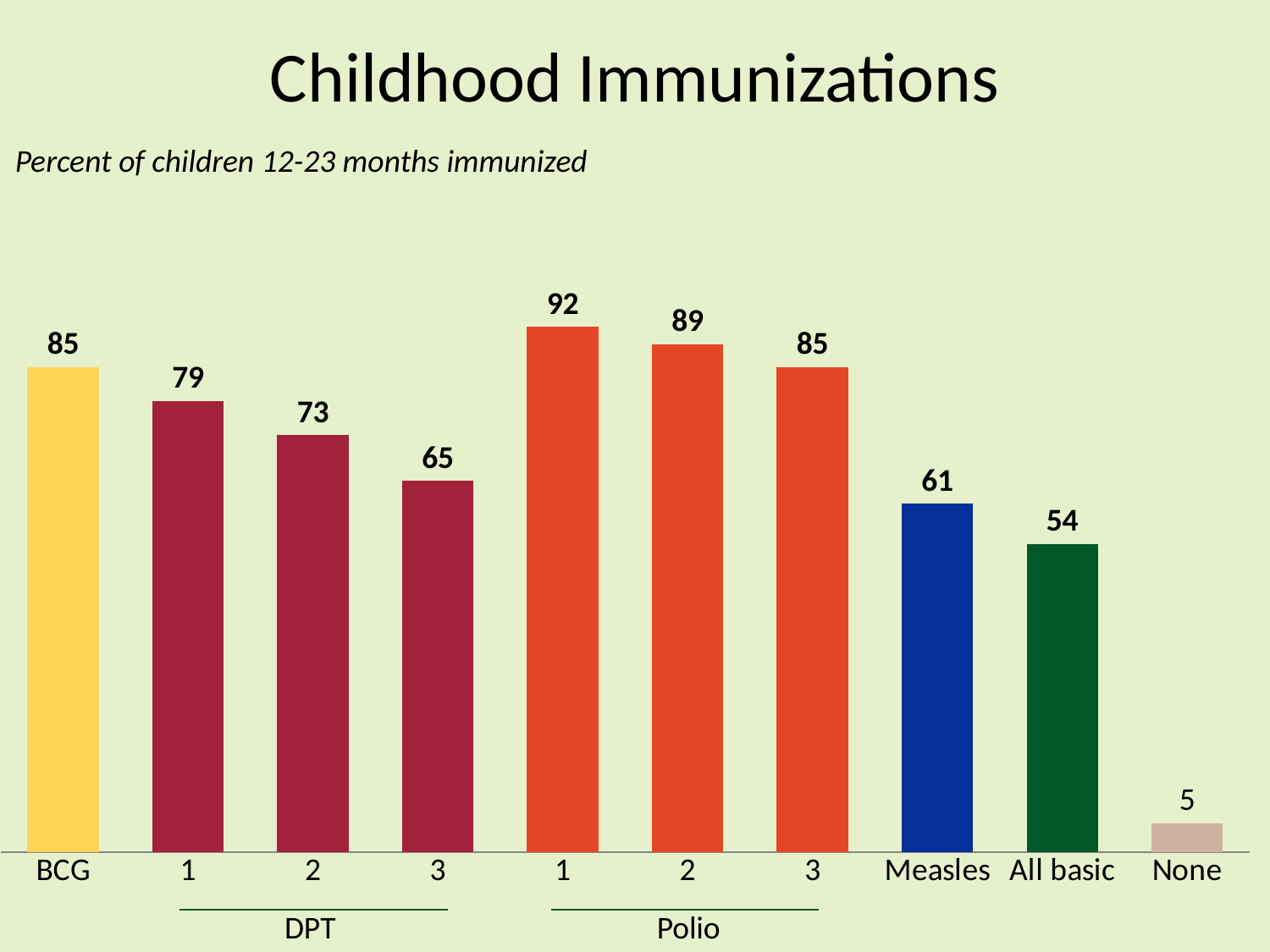

# Childhood Immunizations
Percent of children 12-23 months immunized

### Chart

| Category | Series 1 |
|---|---|
| BCG | 85.0 |
| 1 | 79.0 |
| 2 | 73.0 |
| 3 | 65.0 |
| 1 | 92.0 |
| 2 | 89.0 |
| 3 | 85.0 |
| Measles | 61.0 |
| All basic | 54.0 |
| None | 5.0 |
Polio
DPT